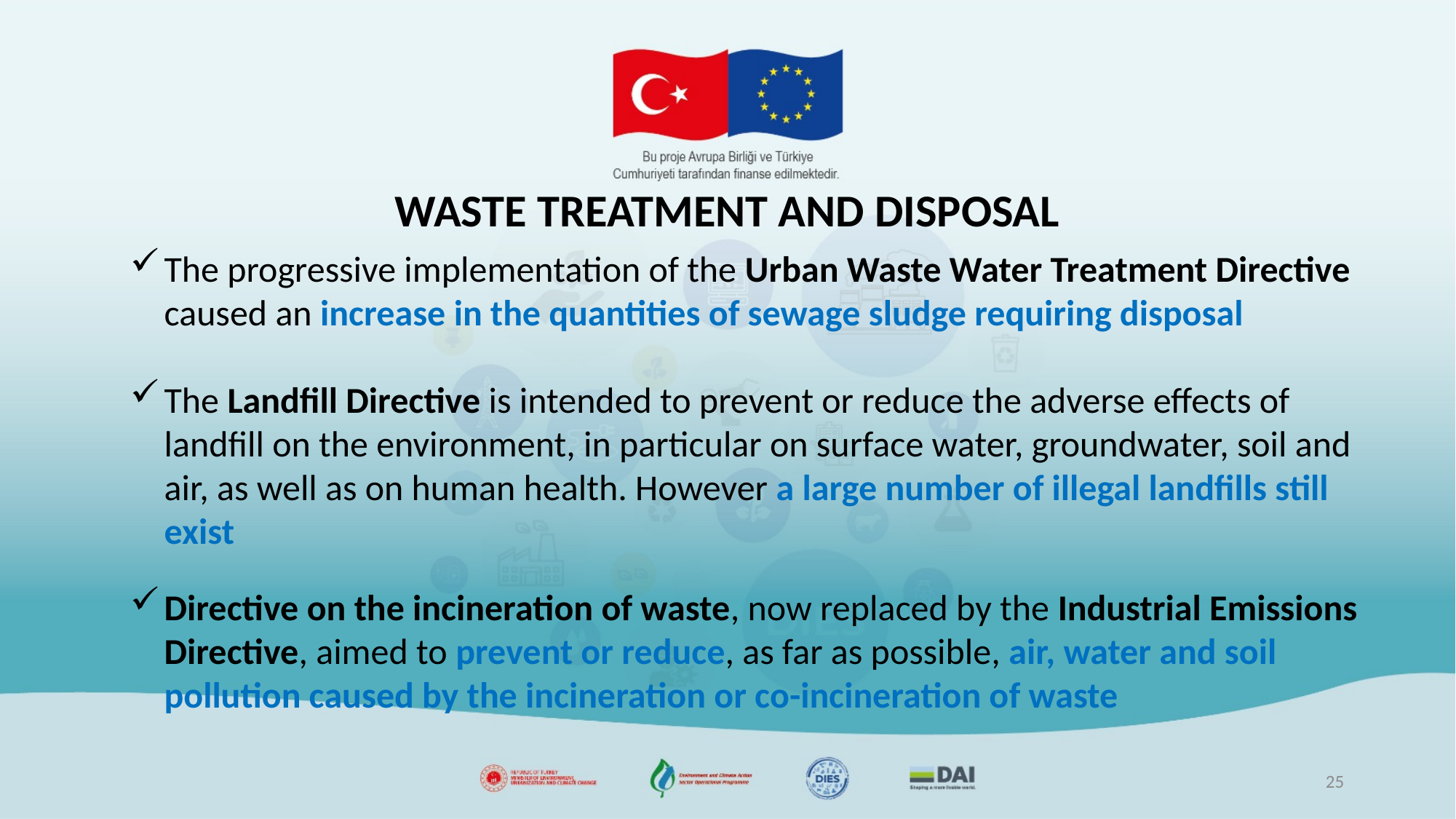

# WASTE TREATMENT AND DISPOSAL

The progressive implementation of the Urban Waste Water Treatment Directive caused an increase in the quantities of sewage sludge requiring disposal

The Landfill Directive is intended to prevent or reduce the adverse effects of landfill on the environment, in particular on surface water, groundwater, soil and air, as well as on human health. However a large number of illegal landfills still exist

Directive on the incineration of waste, now replaced by the Industrial Emissions Directive, aimed to prevent or reduce, as far as possible, air, water and soil pollution caused by the incineration or co-incineration of waste

25